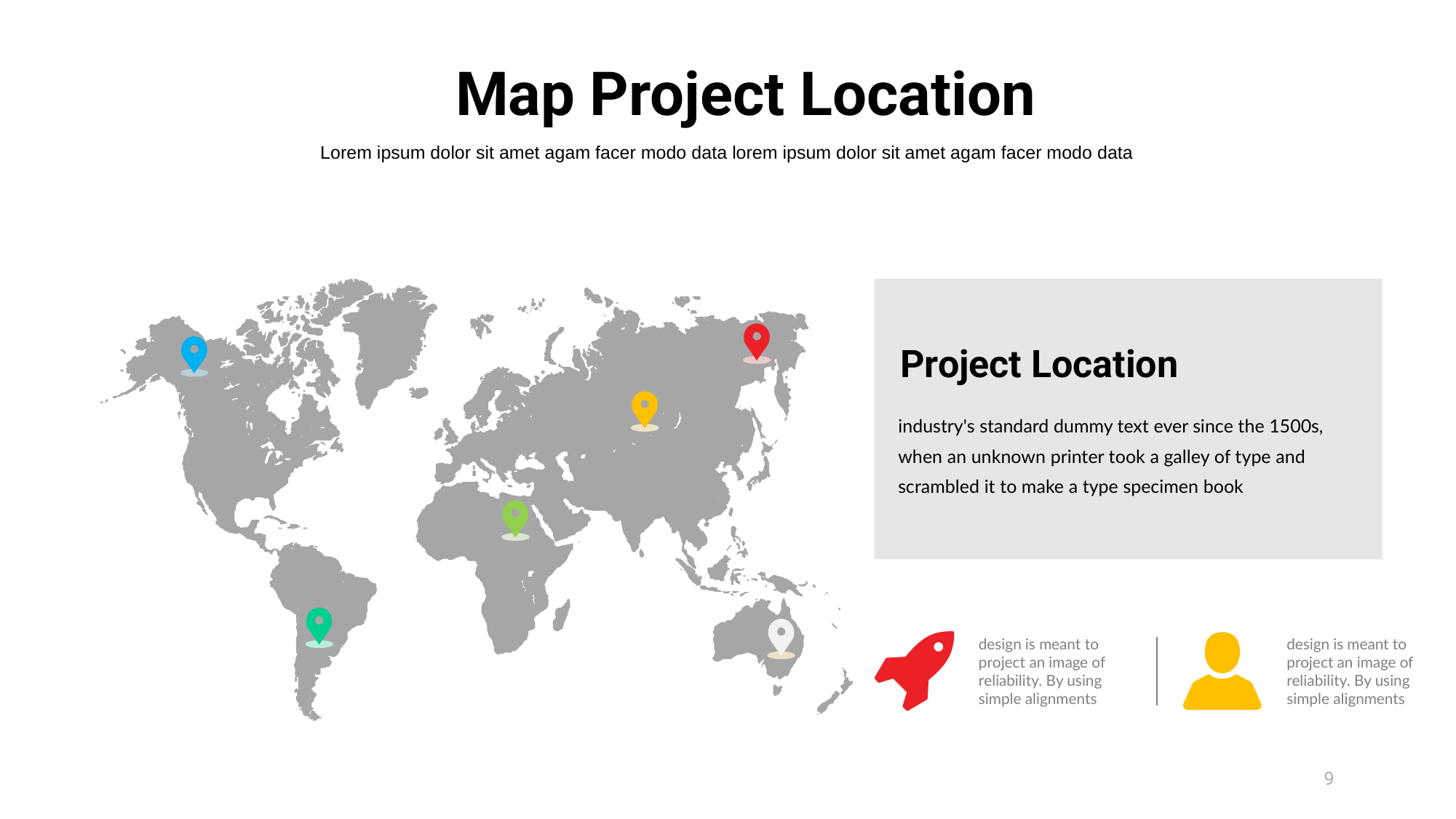

Map Project Location
Lorem ipsum dolor sit amet agam facer modo data lorem ipsum dolor sit amet agam facer modo data

Project Location
industry's standard dummy text ever since the 1500s, when an unknown printer took a galley of type and scrambled it to make a type specimen book

design is meant to project an image of reliability. By using simple alignments
design is meant to project an image of reliability. By using simple alignments
9